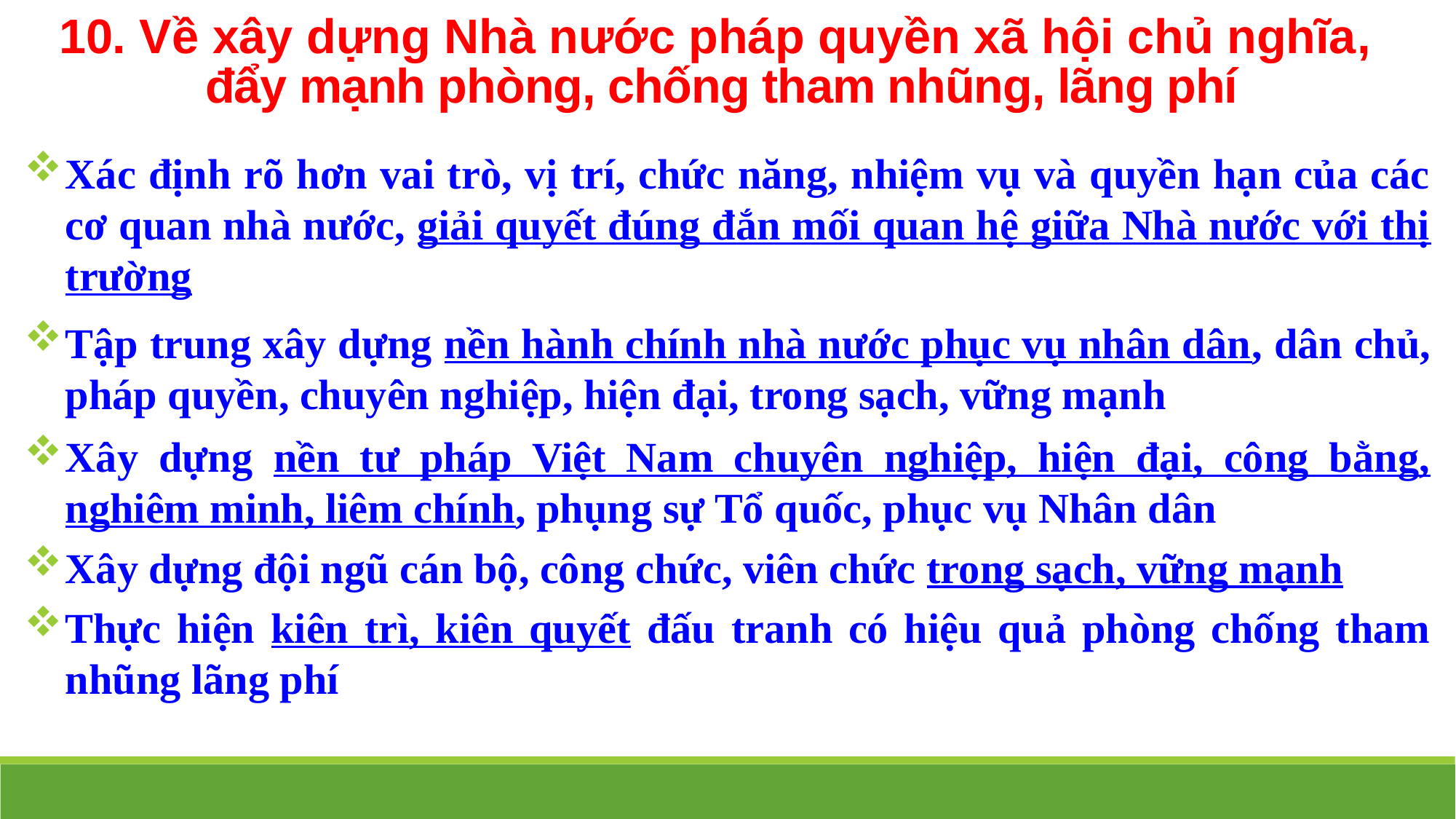

10. Về xây dựng Nhà nước pháp quyền xã hội chủ nghĩa,
đẩy mạnh phòng, chống tham nhũng, lãng phí
Xác định rõ hơn vai trò, vị trí, chức năng, nhiệm vụ và quyền hạn của các cơ quan nhà nước, giải quyết đúng đắn mối quan hệ giữa Nhà nước với thị trường
Tập trung xây dựng nền hành chính nhà nước phục vụ nhân dân, dân chủ, pháp quyền, chuyên nghiệp, hiện đại, trong sạch, vững mạnh
Xây dựng nền tư pháp Việt Nam chuyên nghiệp, hiện đại, công bằng, nghiêm minh, liêm chính, phụng sự Tổ quốc, phục vụ Nhân dân
Xây dựng đội ngũ cán bộ, công chức, viên chức trong sạch, vững mạnh
Thực hiện kiên trì, kiên quyết đấu tranh có hiệu quả phòng chống tham nhũng lãng phí